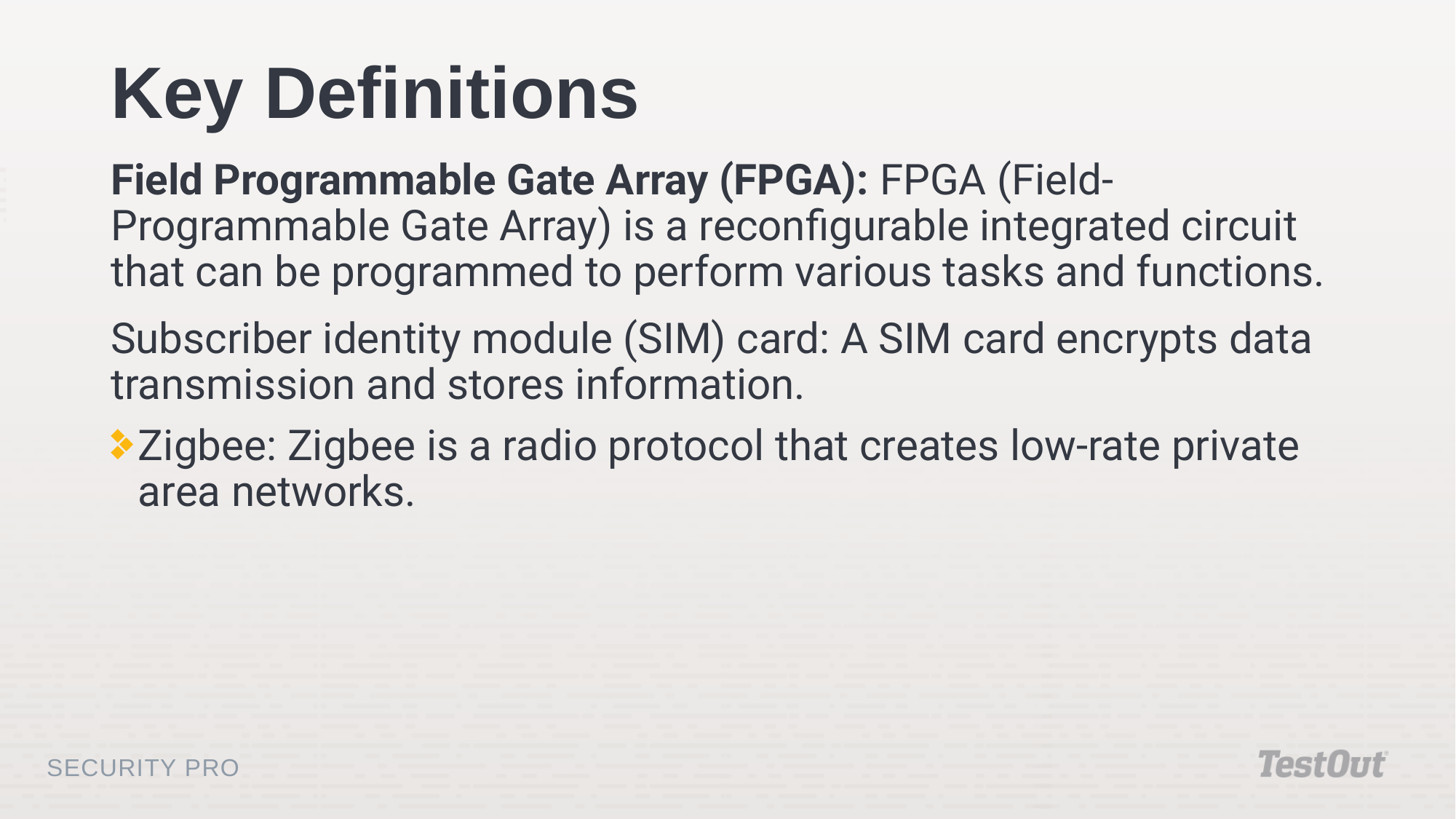

# Key Definitions
Field Programmable Gate Array (FPGA): FPGA (Field-Programmable Gate Array) is a reconfigurable integrated circuit that can be programmed to perform various tasks and functions.
Subscriber identity module (SIM) card: A SIM card encrypts data transmission and stores information.
Zigbee: Zigbee is a radio protocol that creates low-rate private area networks.
Security Pro